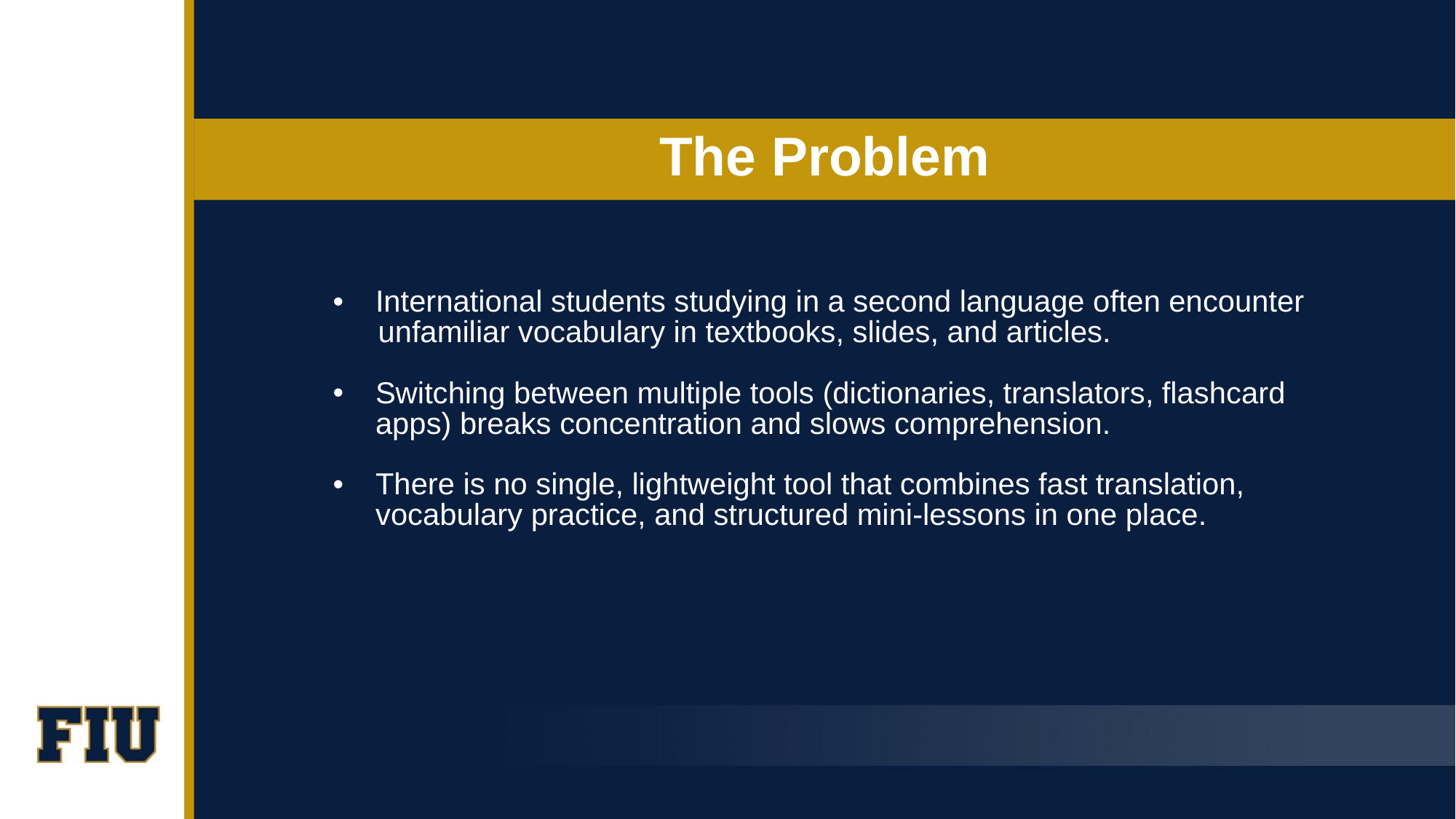

# The Problem

International students studying in a second language often encounter
     unfamiliar vocabulary in textbooks, slides, and articles.

Switching between multiple tools (dictionaries, translators, flashcard apps) breaks concentration and slows comprehension.

There is no single, lightweight tool that combines fast translation, vocabulary practice, and structured mini-lessons in one place.